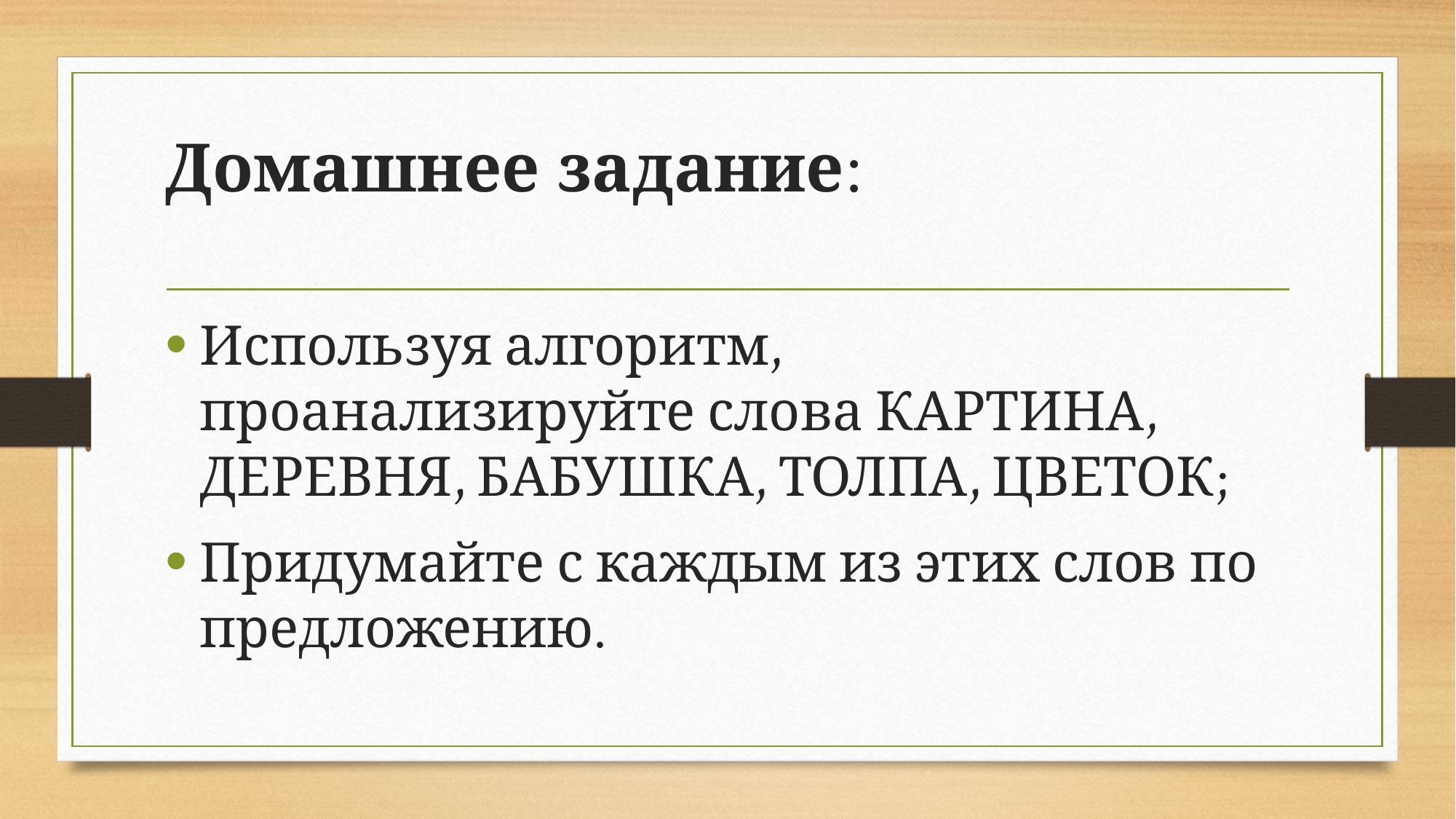

# Домашнее задание:
Используя алгоритм, проанализируйте слова КАРТИНА, ДЕРЕВНЯ, БАБУШКА, ТОЛПА, ЦВЕТОК;
Придумайте с каждым из этих слов по предложению.